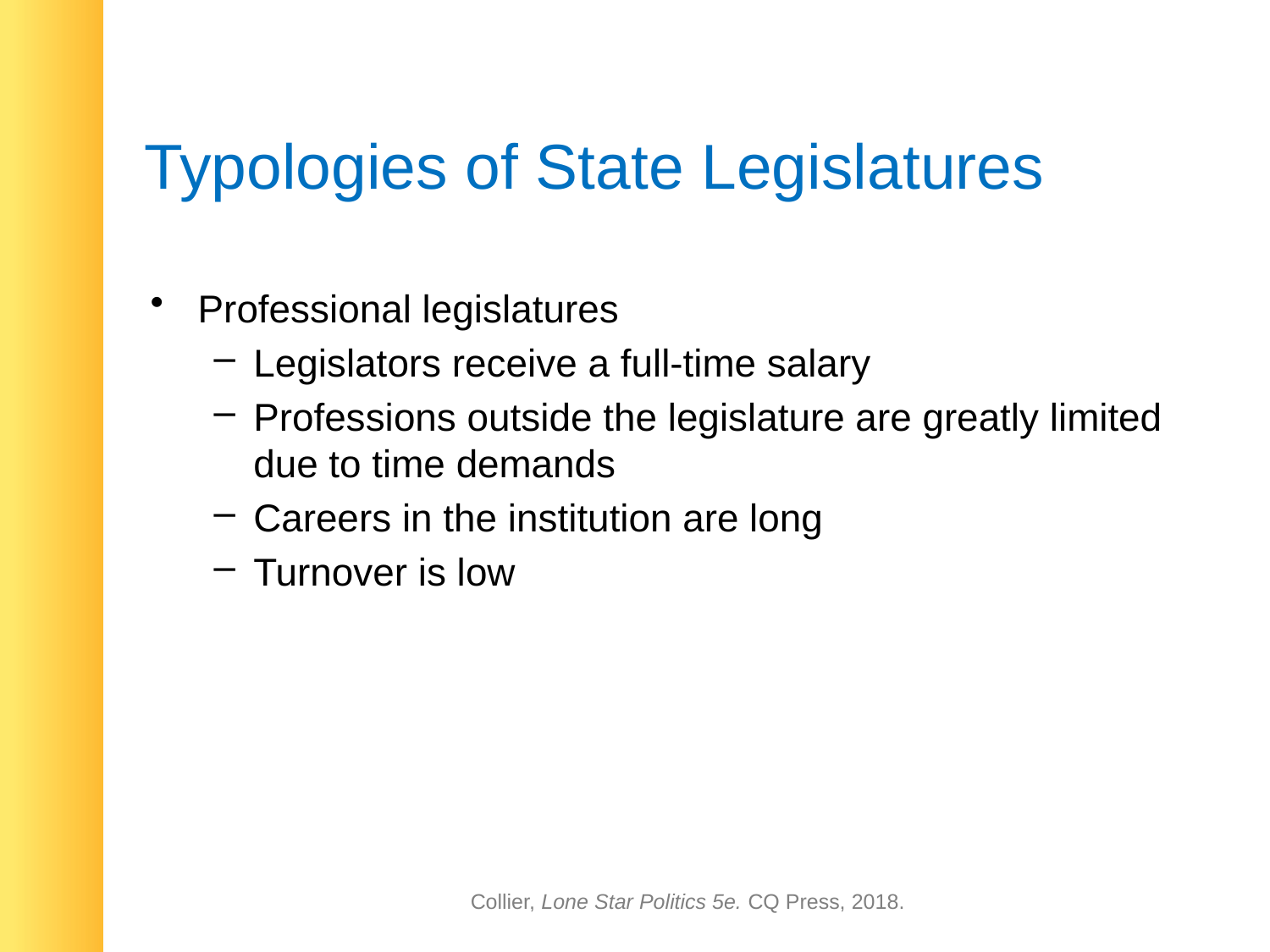

# Typologies of State Legislatures
Professional legislatures
Legislators receive a full-time salary
Professions outside the legislature are greatly limited due to time demands
Careers in the institution are long
Turnover is low
Collier, Lone Star Politics 5e. CQ Press, 2018.